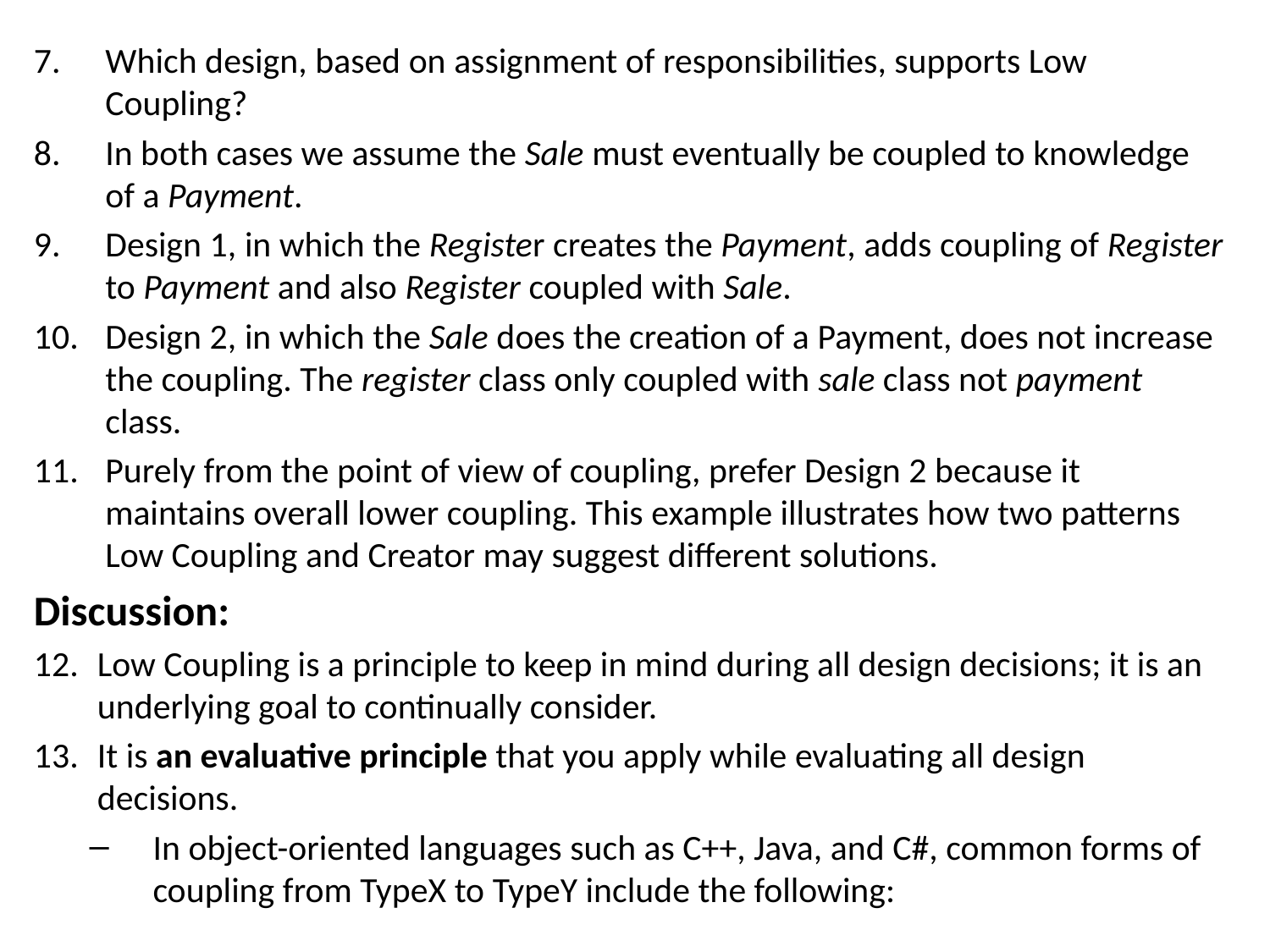

Which design, based on assignment of responsibilities, supports Low Coupling?
In both cases we assume the Sale must eventually be coupled to knowledge of a Payment.
Design 1, in which the Register creates the Payment, adds coupling of Register to Payment and also Register coupled with Sale.
Design 2, in which the Sale does the creation of a Payment, does not increase the coupling. The register class only coupled with sale class not payment class.
Purely from the point of view of coupling, prefer Design 2 because it maintains overall lower coupling. This example illustrates how two patterns Low Coupling and Creator may suggest different solutions.
Discussion:
Low Coupling is a principle to keep in mind during all design decisions; it is an underlying goal to continually consider.
It is an evaluative principle that you apply while evaluating all design decisions.
In object-oriented languages such as C++, Java, and C#, common forms of coupling from TypeX to TypeY include the following: